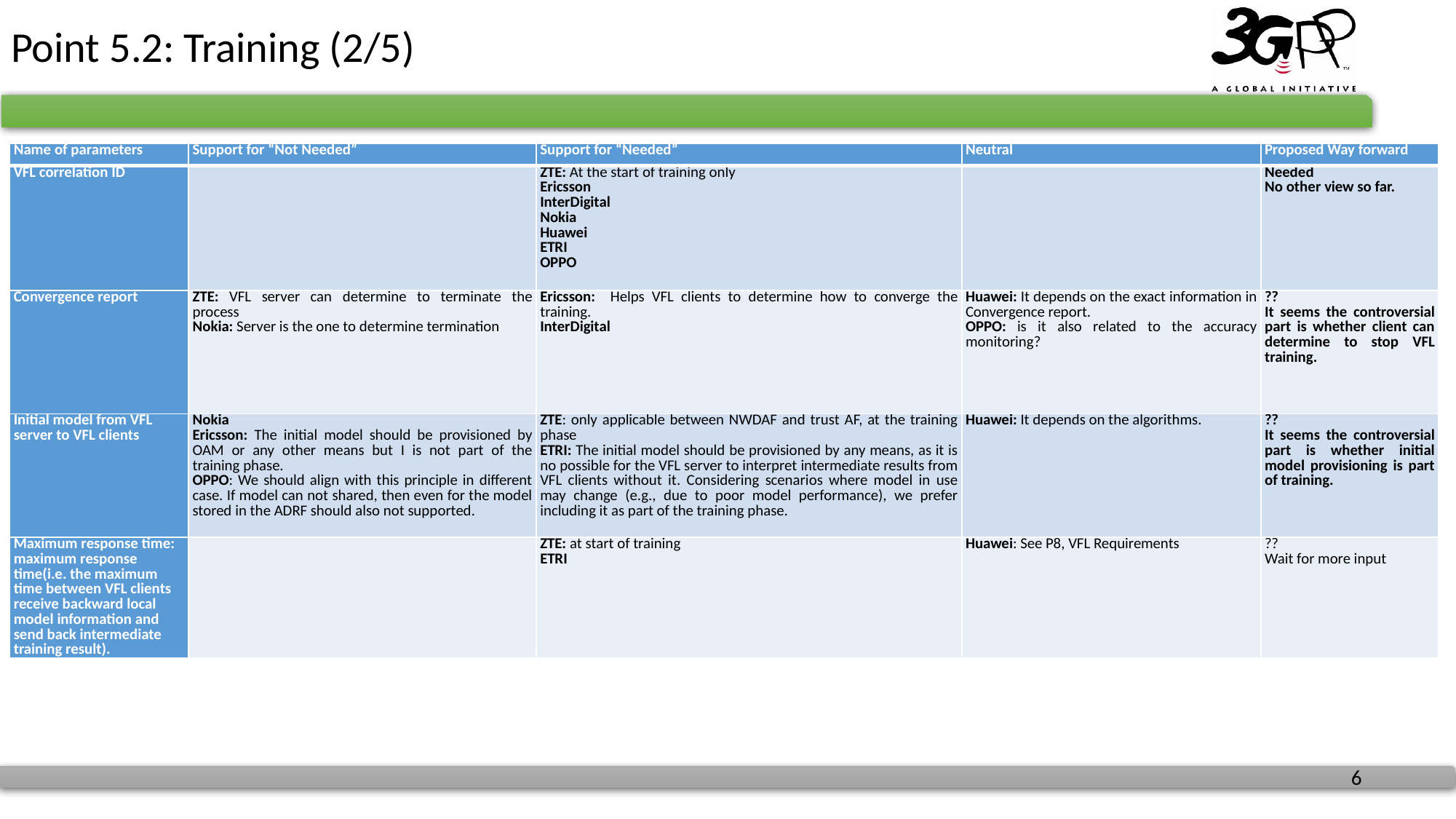

# Point 5.2: Training (2/5)
| Name of parameters | Support for “Not Needed” | Support for “Needed” | Neutral | Proposed Way forward |
| --- | --- | --- | --- | --- |
| VFL correlation ID |  | ZTE: At the start of training only Ericsson InterDigital Nokia Huawei ETRI OPPO |  | Needed No other view so far. |
| Convergence report | ZTE: VFL server can determine to terminate the process Nokia: Server is the one to determine termination | Ericsson: Helps VFL clients to determine how to converge the training. InterDigital | Huawei: It depends on the exact information in Convergence report. OPPO: is it also related to the accuracy monitoring? | ?? It seems the controversial part is whether client can determine to stop VFL training. |
| Initial model from VFL server to VFL clients | Nokia Ericsson: The initial model should be provisioned by OAM or any other means but I is not part of the training phase. OPPO: We should align with this principle in different case. If model can not shared, then even for the model stored in the ADRF should also not supported. | ZTE: only applicable between NWDAF and trust AF, at the training phase ETRI: The initial model should be provisioned by any means, as it is no possible for the VFL server to interpret intermediate results from VFL clients without it. Considering scenarios where model in use may change (e.g., due to poor model performance), we prefer including it as part of the training phase. | Huawei: It depends on the algorithms. | ?? It seems the controversial part is whether initial model provisioning is part of training. |
| Maximum response time: maximum response time(i.e. the maximum time between VFL clients receive backward local model information and send back intermediate training result). |  | ZTE: at start of training ETRI | Huawei: See P8, VFL Requirements | ?? Wait for more input |